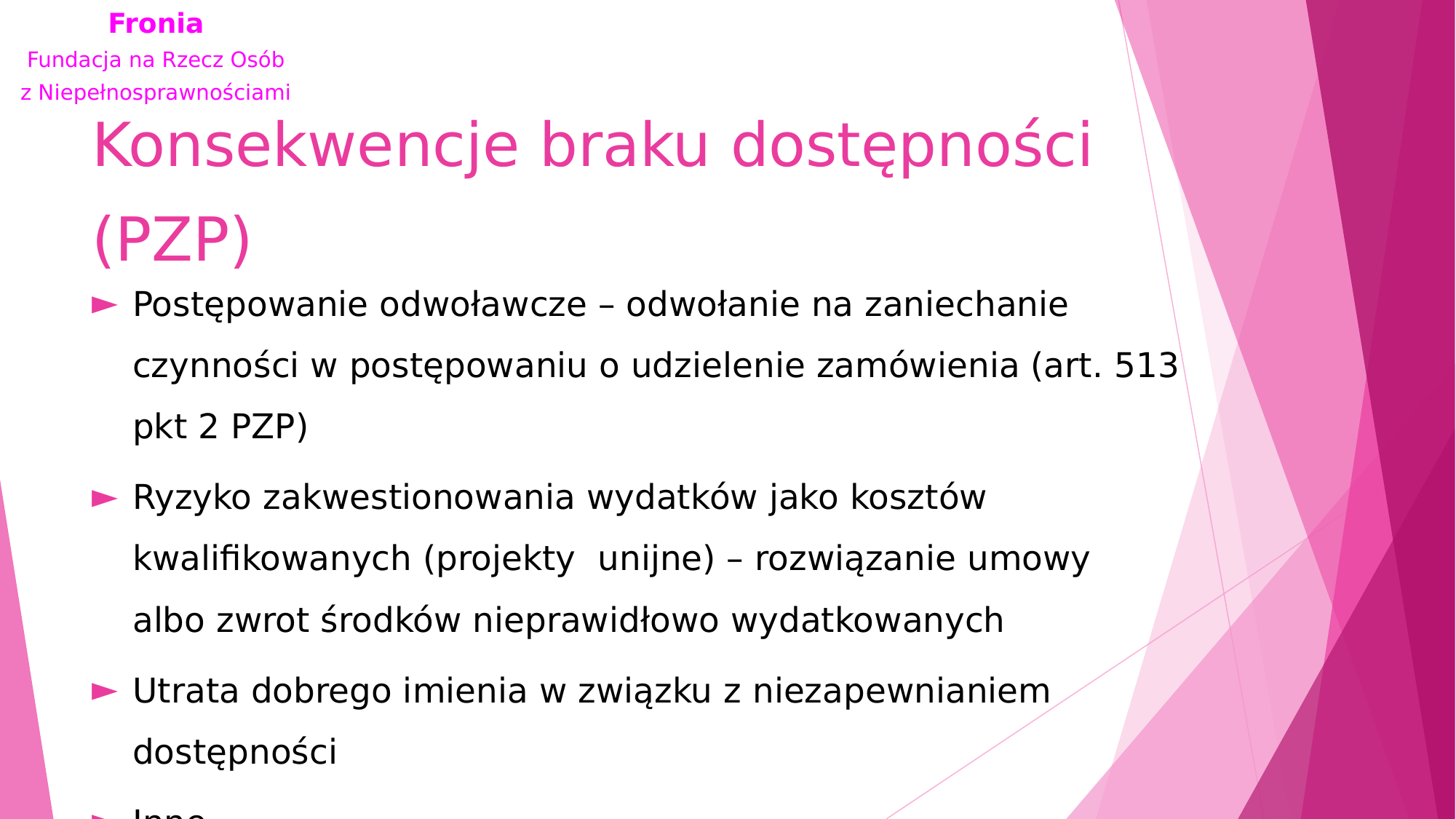

# Konsekwencje braku dostępności (PZP)
Postępowanie odwoławcze – odwołanie na zaniechanie czynności w postępowaniu o udzielenie zamówienia (art. 513 pkt 2 PZP)
Ryzyko zakwestionowania wydatków jako kosztów kwalifikowanych (projekty  unijne) – rozwiązanie umowy albo zwrot środków nieprawidłowo wydatkowanych
Utrata dobrego imienia w związku z niezapewnianiem dostępności
Inne